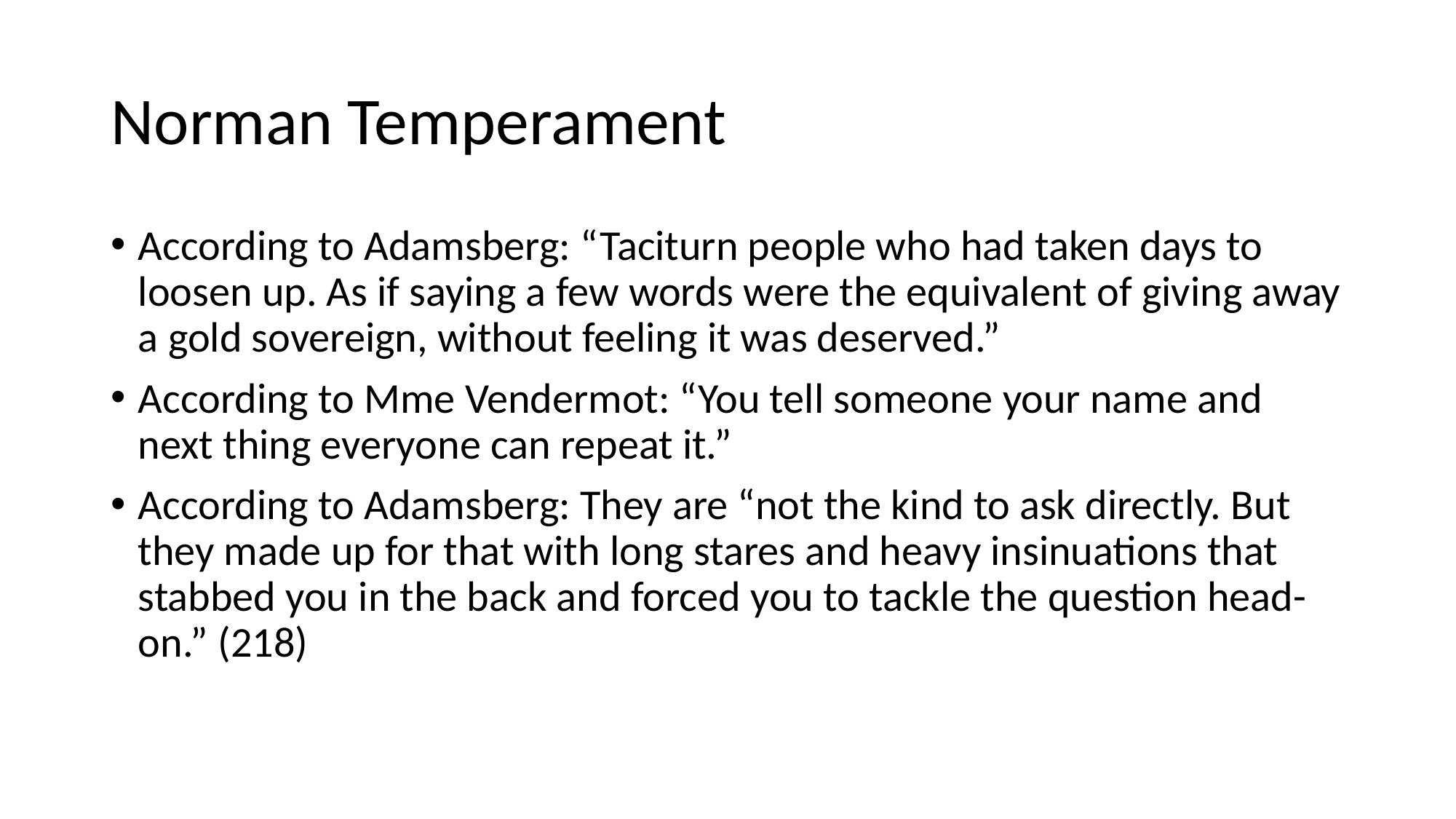

# Norman Temperament
According to Adamsberg: “Taciturn people who had taken days to loosen up. As if saying a few words were the equivalent of giving away a gold sovereign, without feeling it was deserved.”
According to Mme Vendermot: “You tell someone your name and next thing everyone can repeat it.”
According to Adamsberg: They are “not the kind to ask directly. But they made up for that with long stares and heavy insinuations that stabbed you in the back and forced you to tackle the question head-on.” (218)